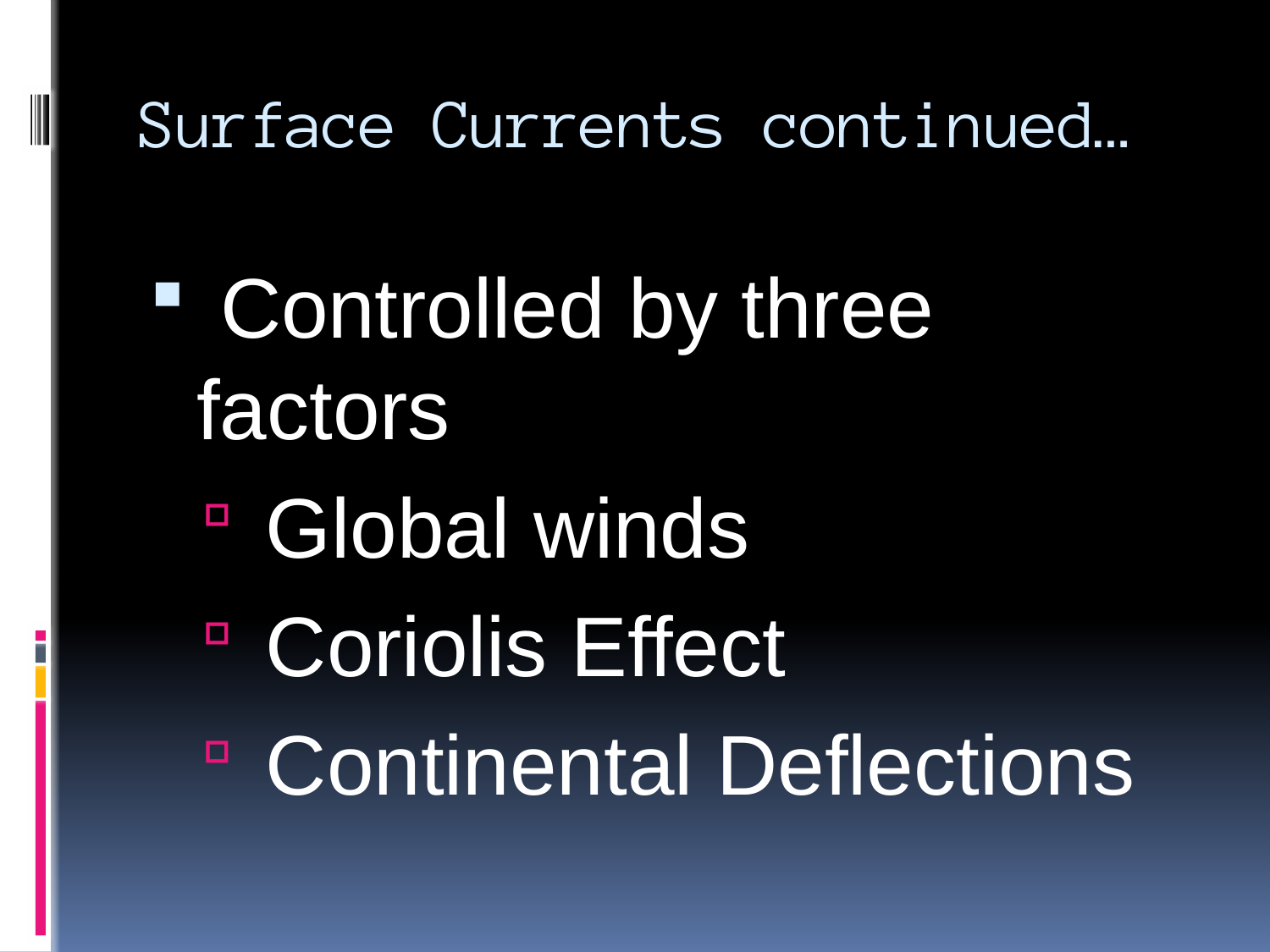

# Surface Currents continued…
 Controlled by three factors
 Global winds
 Coriolis Effect
 Continental Deflections